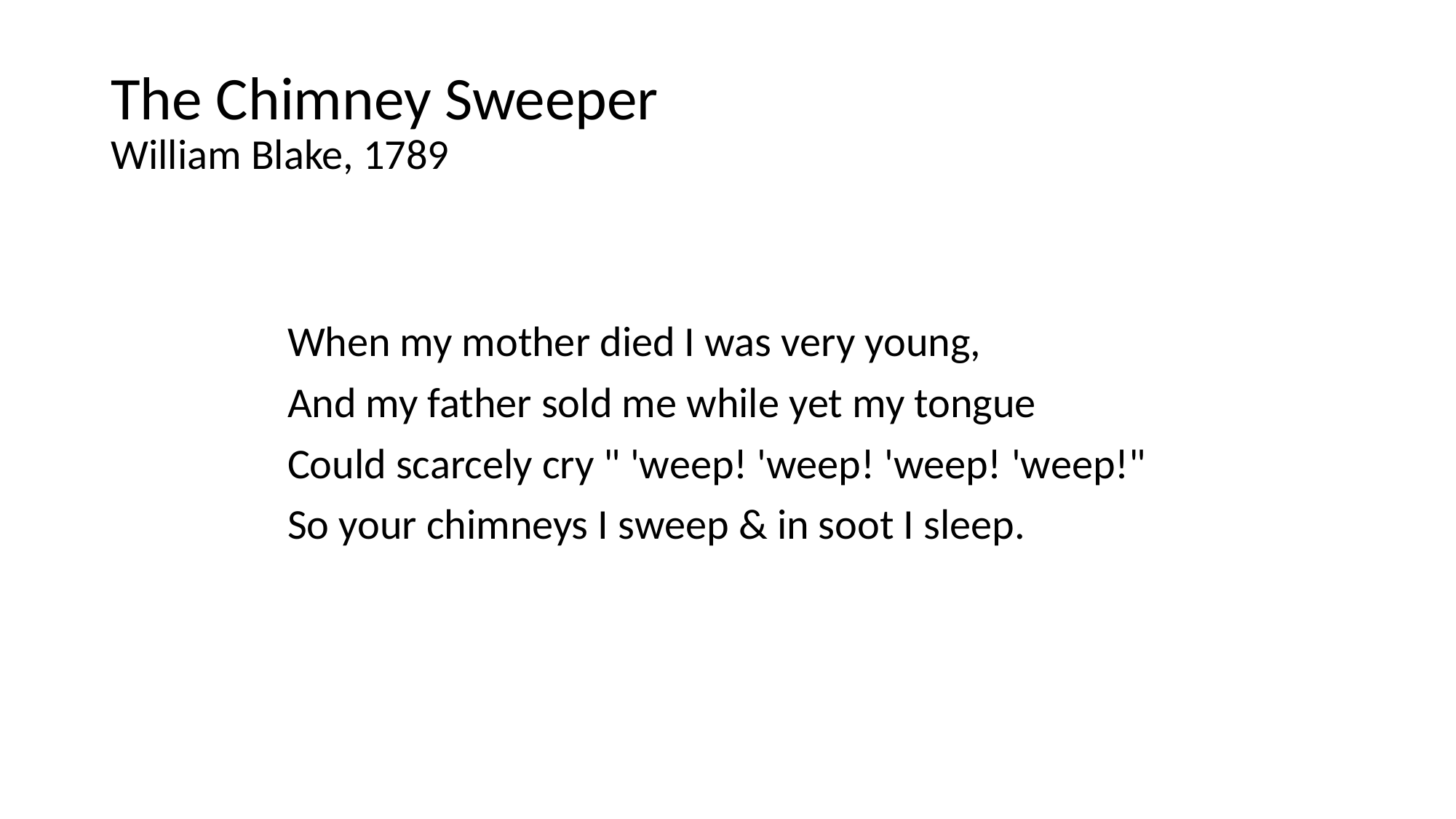

# The Chimney Sweeper William Blake, 1789
When my mother died I was very young,
And my father sold me while yet my tongue
Could scarcely cry " 'weep! 'weep! 'weep! 'weep!"
So your chimneys I sweep & in soot I sleep.